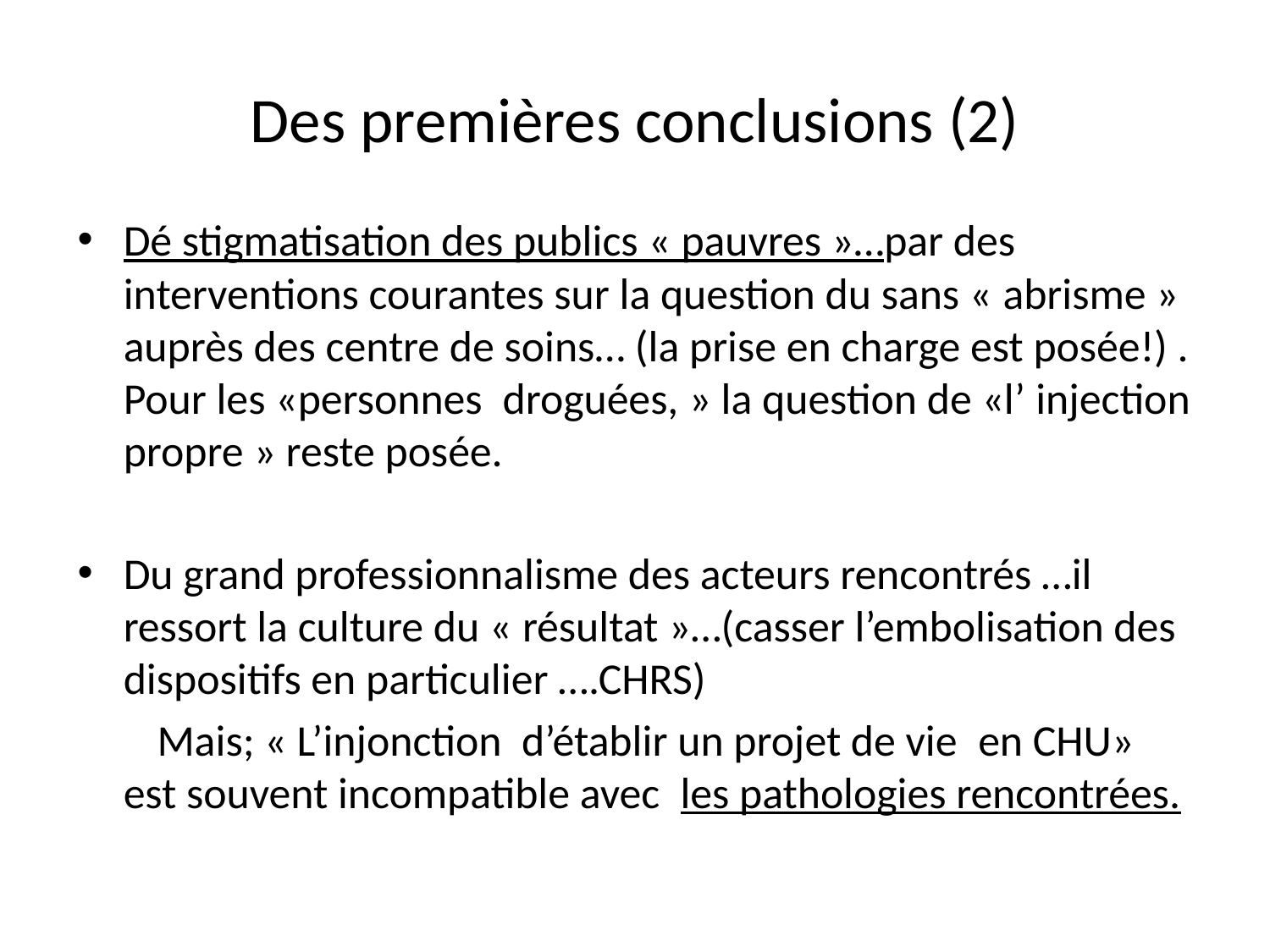

# Des premières conclusions (2)
Dé stigmatisation des publics « pauvres »…par des interventions courantes sur la question du sans « abrisme » auprès des centre de soins… (la prise en charge est posée!) . Pour les «personnes  droguées, » la question de «l’ injection propre » reste posée.

Du grand professionnalisme des acteurs rencontrés …il ressort la culture du « résultat »…(casser l’embolisation des dispositifs en particulier ….CHRS)
        Mais; « L’injonction  d’établir un projet de vie  en CHU» est souvent incompatible avec  les pathologies rencontrées.